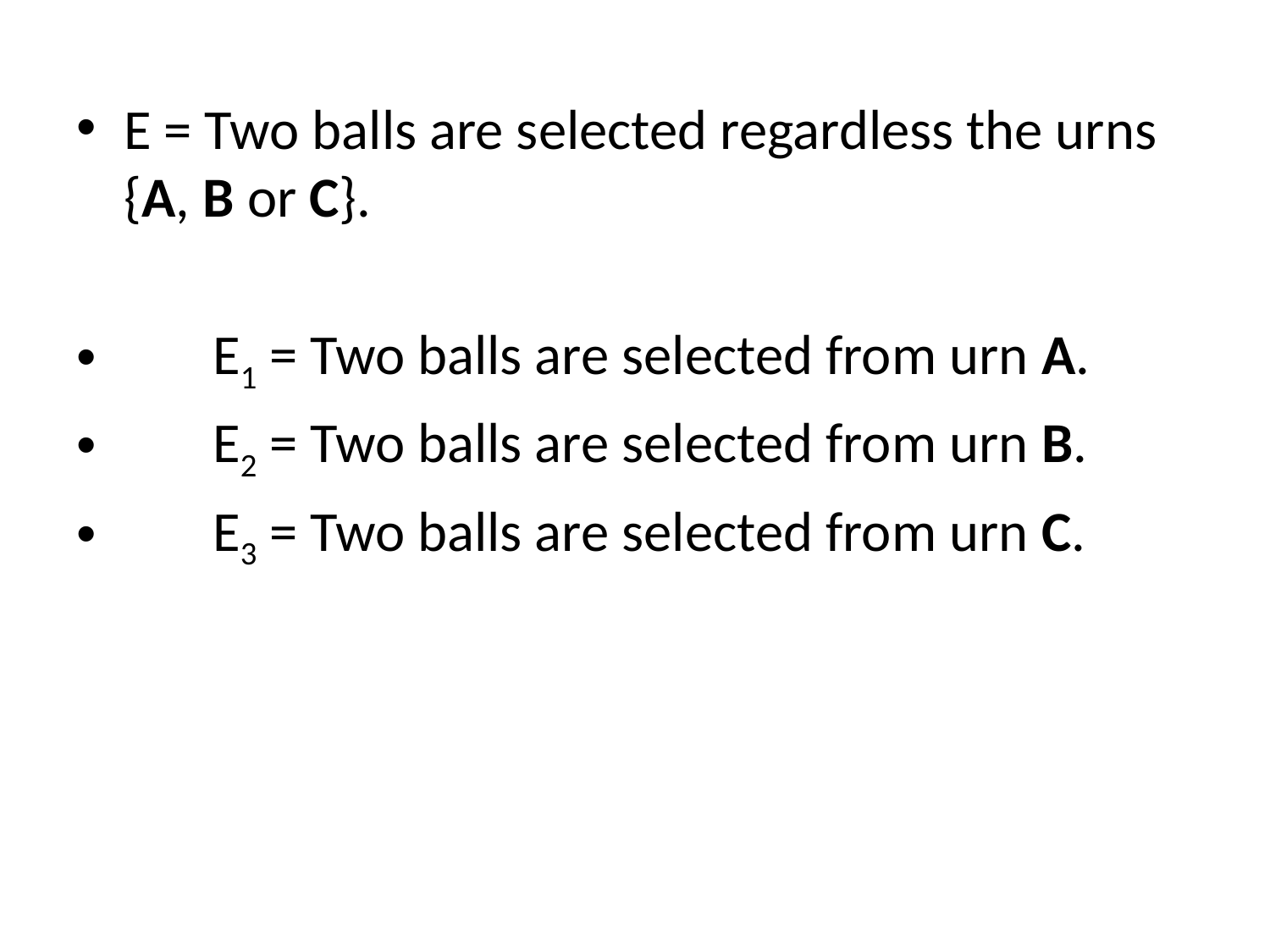

E = Two balls are selected regardless the urns {A, B or C}.

       E1 = Two balls are selected from urn A.
       E2 = Two balls are selected from urn B.
       E3 = Two balls are selected from urn C.